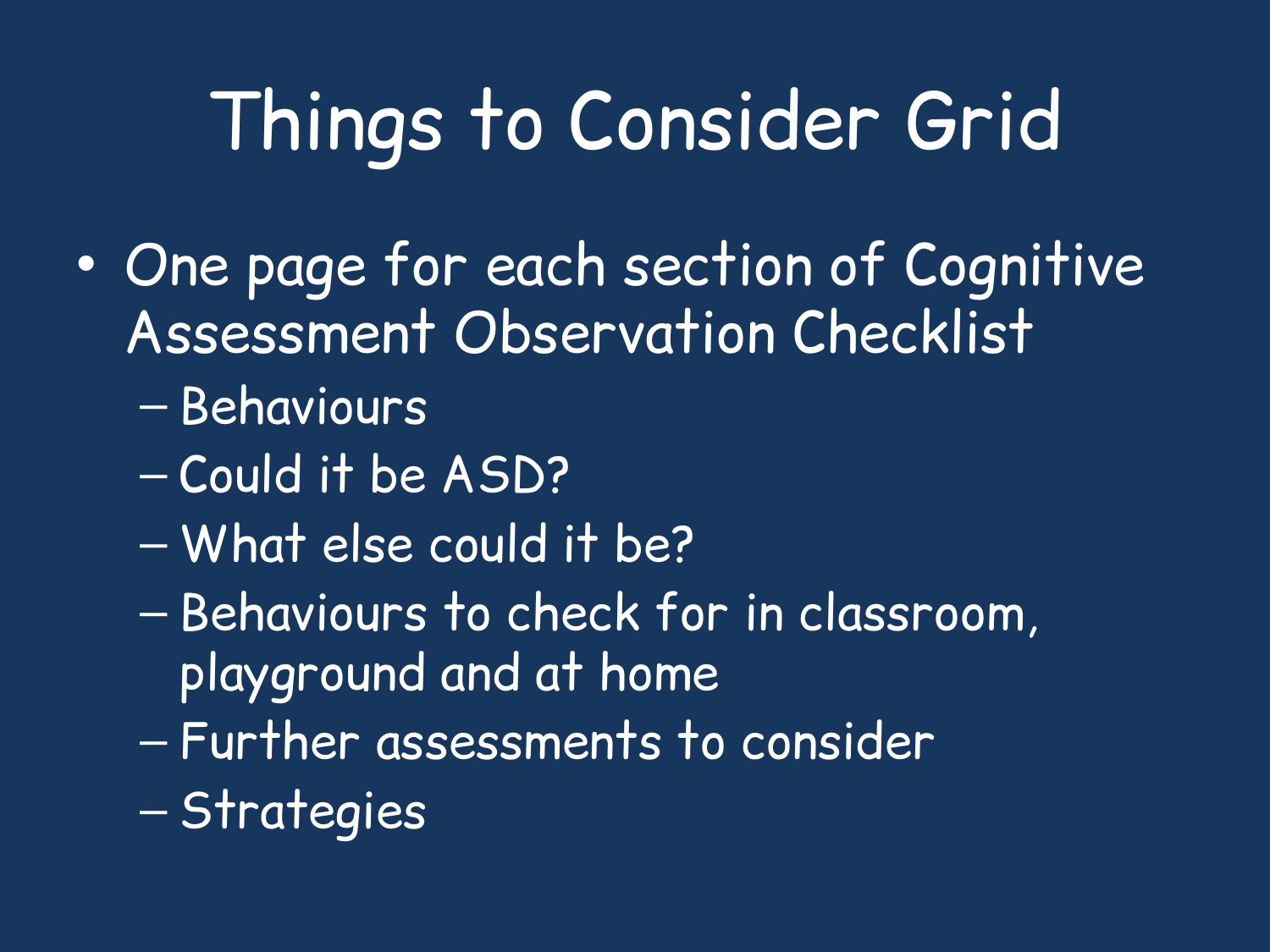

# Things to Consider Grid
One page for each section of Cognitive Assessment Observation Checklist
Behaviours
Could it be ASD?
What else could it be?
Behaviours to check for in classroom, playground and at home
Further assessments to consider
Strategies